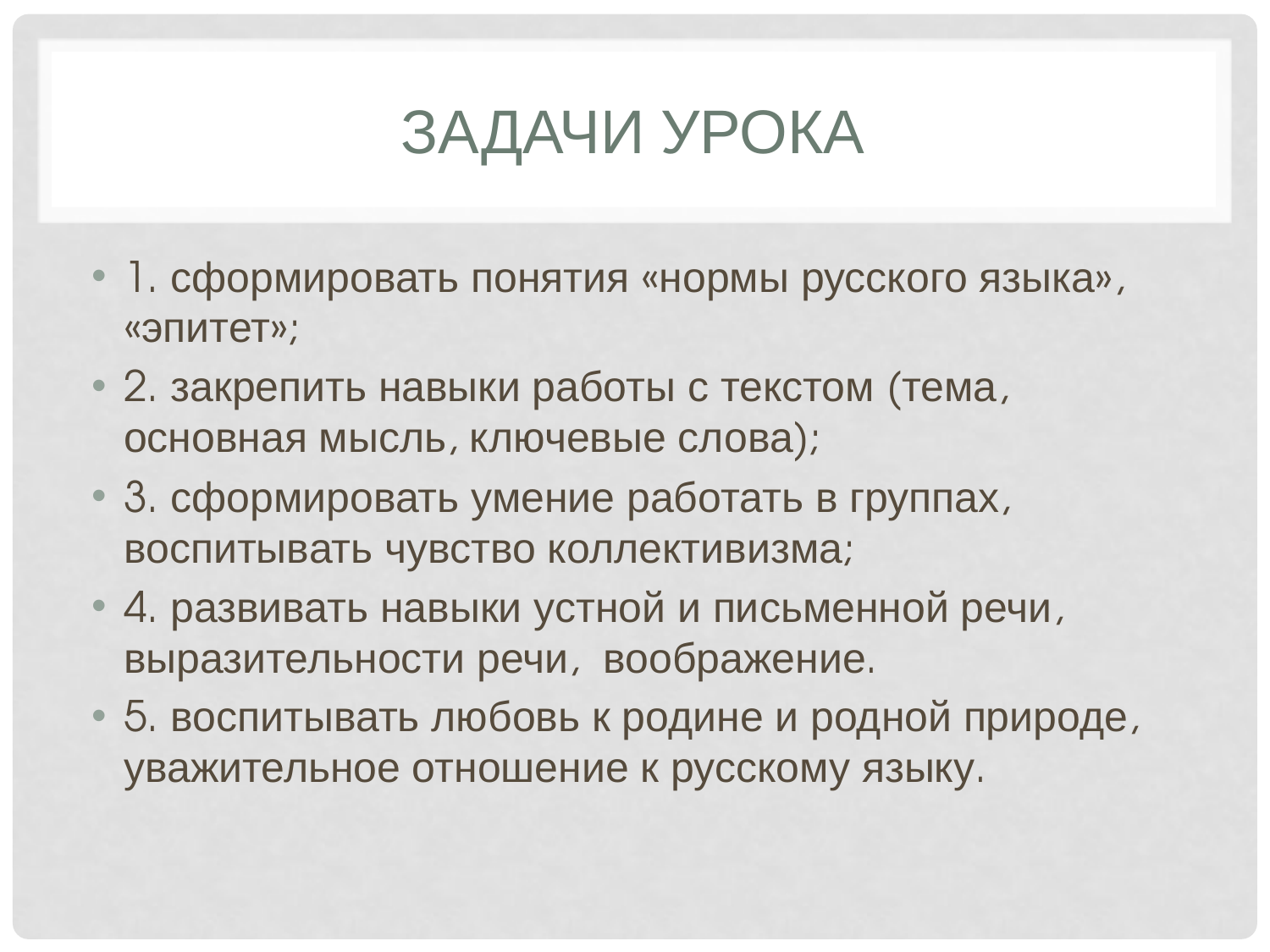

# Задачи урока
1. сформировать понятия «нормы русского языка», «эпитет»;
2. закрепить навыки работы с текстом (тема, основная мысль, ключевые слова);
3. сформировать умение работать в группах, воспитывать чувство коллективизма;
4. развивать навыки устной и письменной речи, выразительности речи,  воображение.
5. воспитывать любовь к родине и родной природе, уважительное отношение к русскому языку.